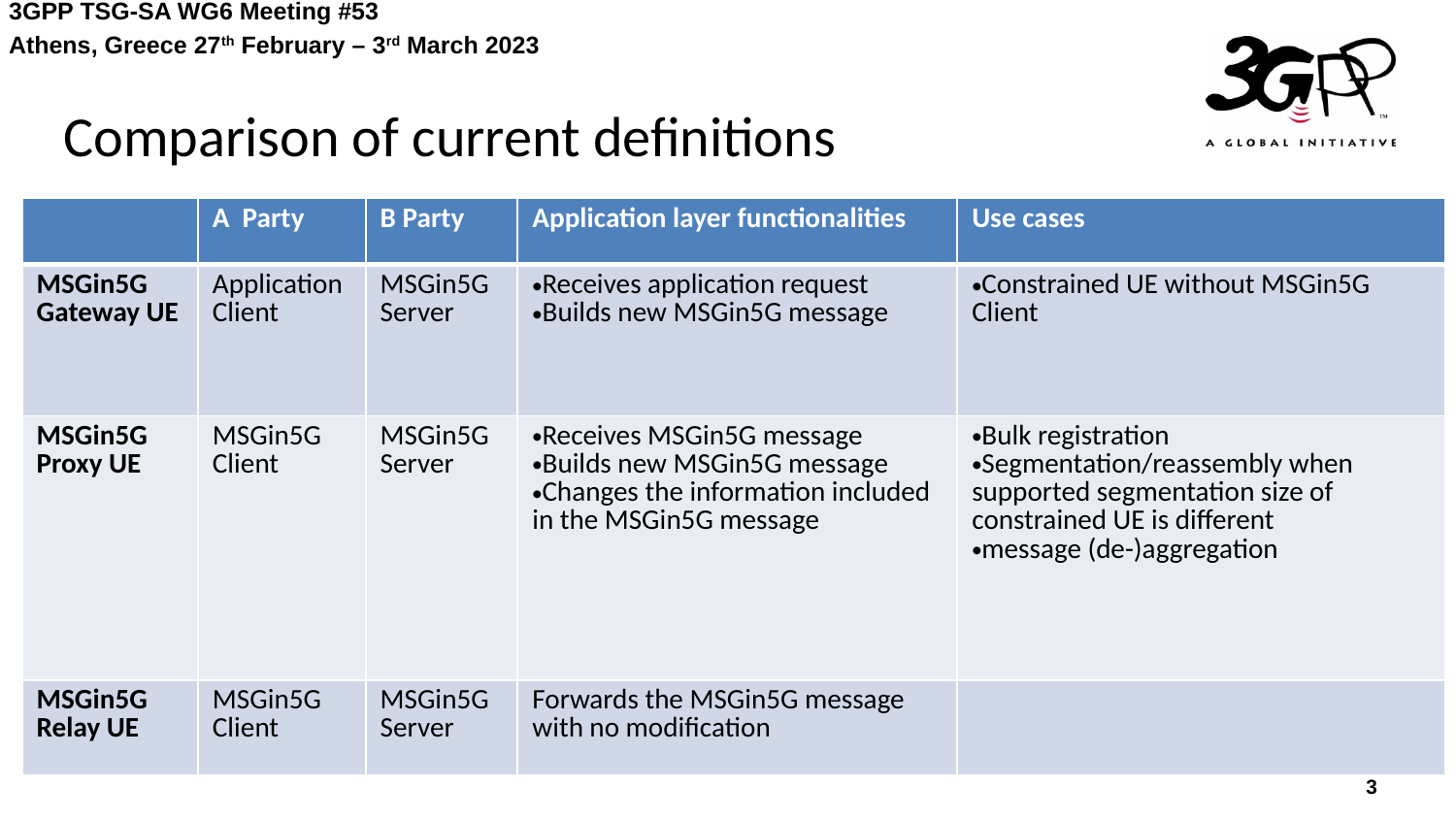

Comparison of current definitions
|  | A Party | B Party | Application layer functionalities | Use cases |
| --- | --- | --- | --- | --- |
| MSGin5G Gateway UE | Application Client | MSGin5G Server | Receives application request Builds new MSGin5G message | Constrained UE without MSGin5G Client |
| MSGin5G Proxy UE | MSGin5G Client | MSGin5G Server | Receives MSGin5G message Builds new MSGin5G message Changes the information included in the MSGin5G message | Bulk registration Segmentation/reassembly when supported segmentation size of constrained UE is different message (de-)aggregation |
| MSGin5G Relay UE | MSGin5G Client | MSGin5G Server | Forwards the MSGin5G message with no modification |  |